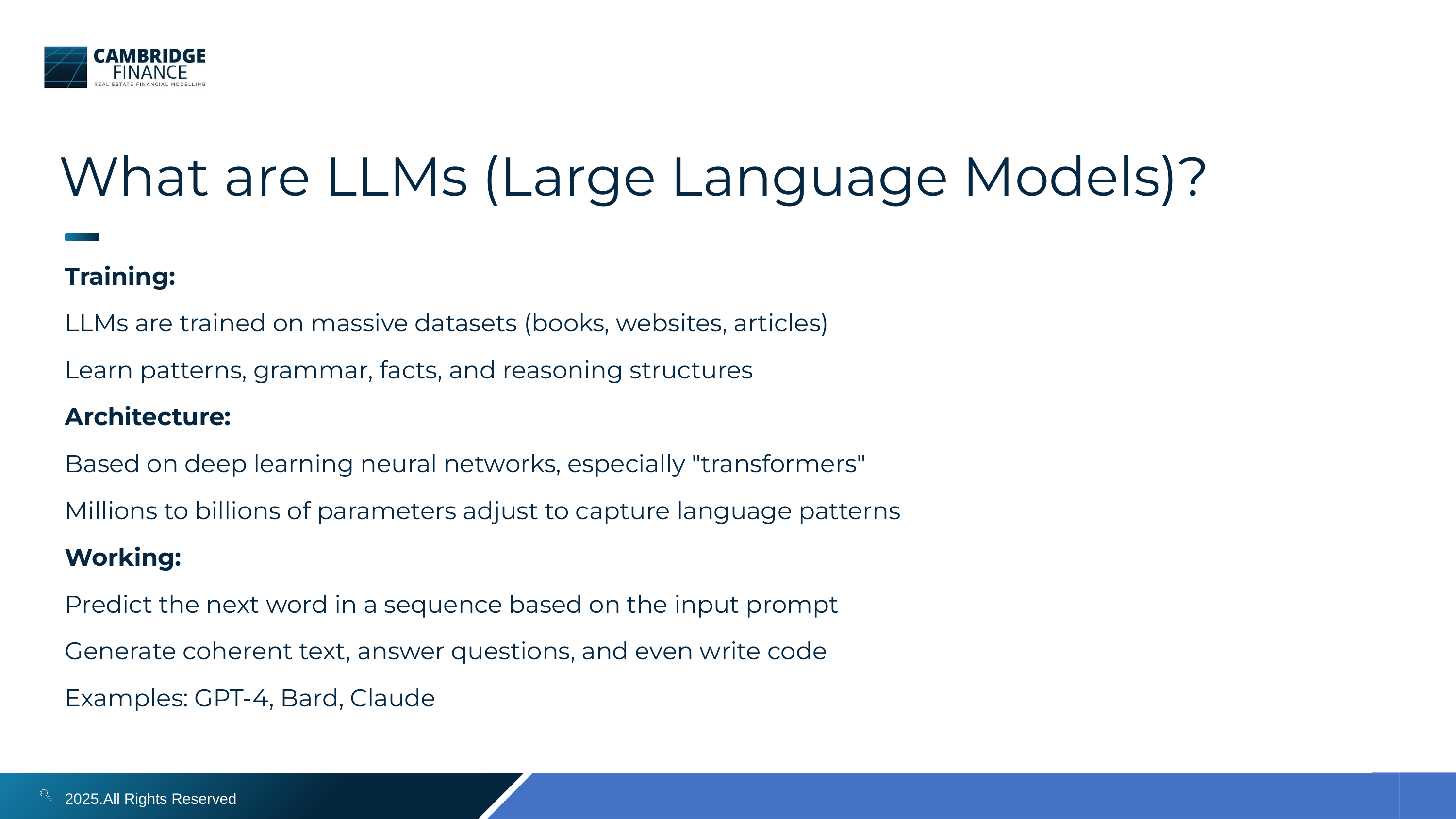

What are LLMs (Large Language Models)?
Training:
LLMs are trained on massive datasets (books, websites, articles)
Learn patterns, grammar, facts, and reasoning structures
Architecture:
Based on deep learning neural networks, especially "transformers"
Millions to billions of parameters adjust to capture language patterns
Working:
Predict the next word in a sequence based on the input prompt
Generate coherent text, answer questions, and even write code
Examples: GPT-4, Bard, Claude

2025.All Rights Reserved